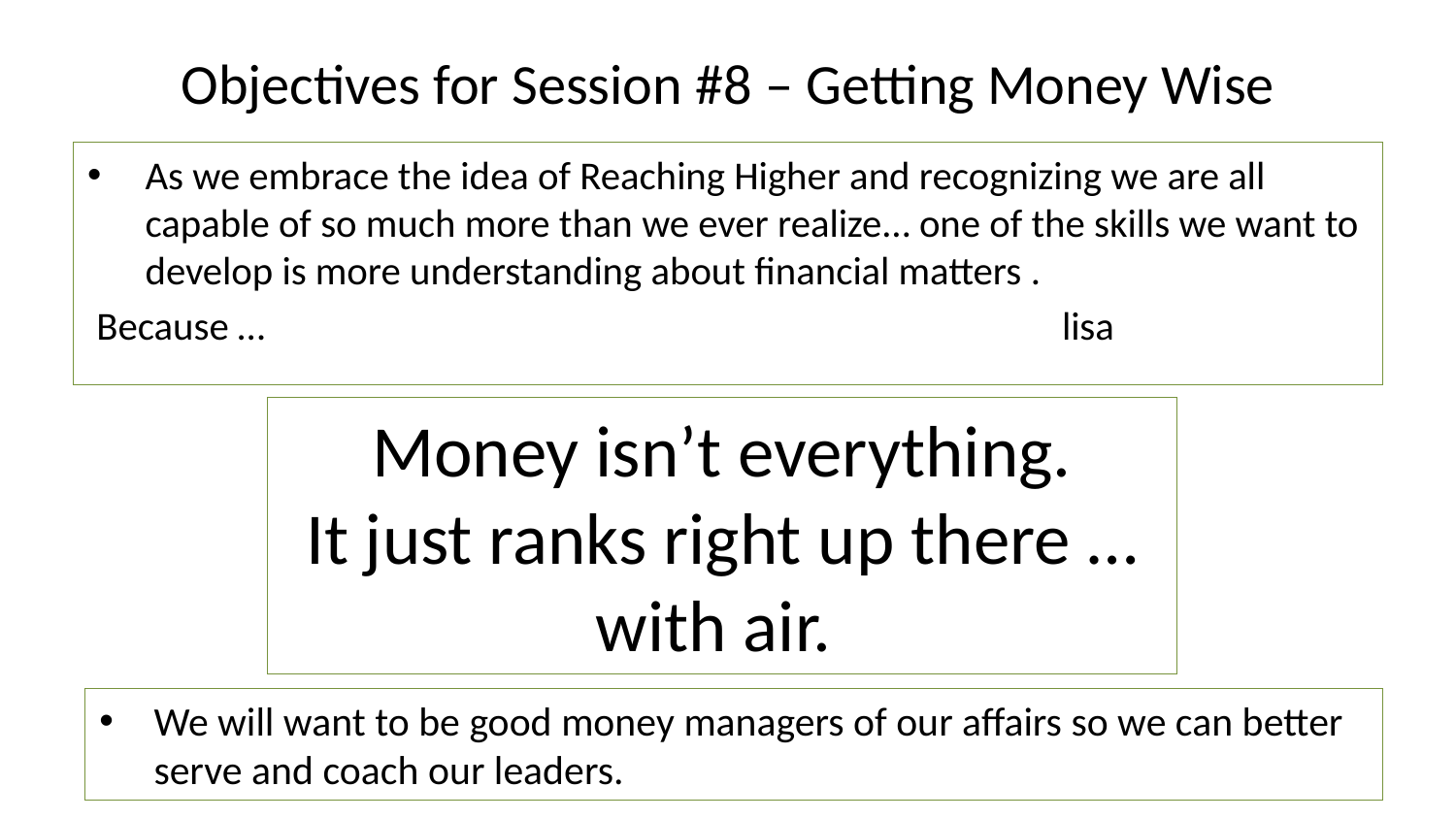

# Objectives for Session #8 – Getting Money Wise
As we embrace the idea of Reaching Higher and recognizing we are all capable of so much more than we ever realize… one of the skills we want to develop is more understanding about financial matters .
 Because …			                                                                             lisa
Money isn’t everything.
It just ranks right up there …
with air.
We will want to be good money managers of our affairs so we can better serve and coach our leaders.